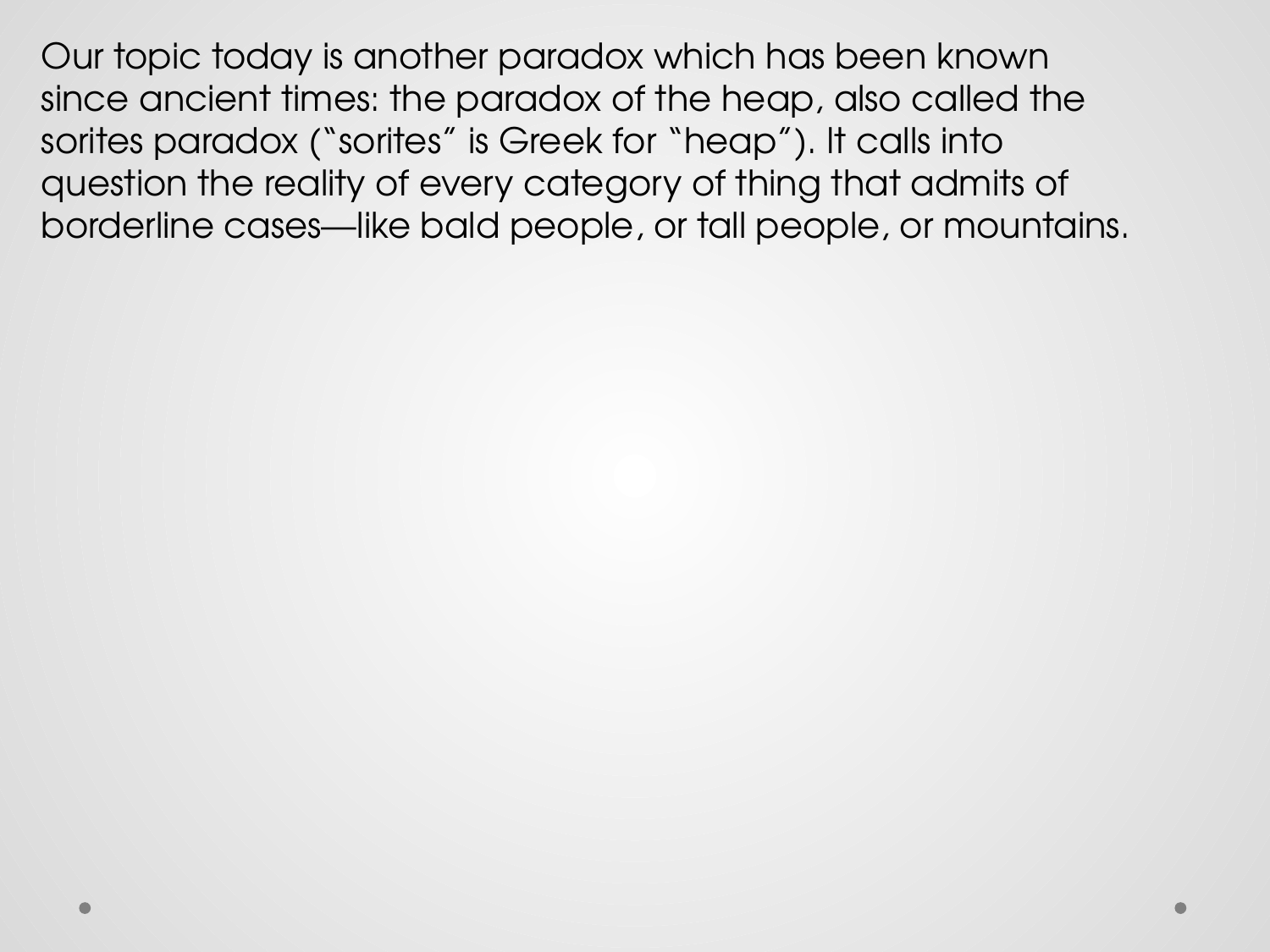

Our topic today is another paradox which has been known since ancient times: the paradox of the heap, also called the sorites paradox (“sorites” is Greek for “heap”). It calls into question the reality of every category of thing that admits of borderline cases—like bald people, or tall people, or mountains.